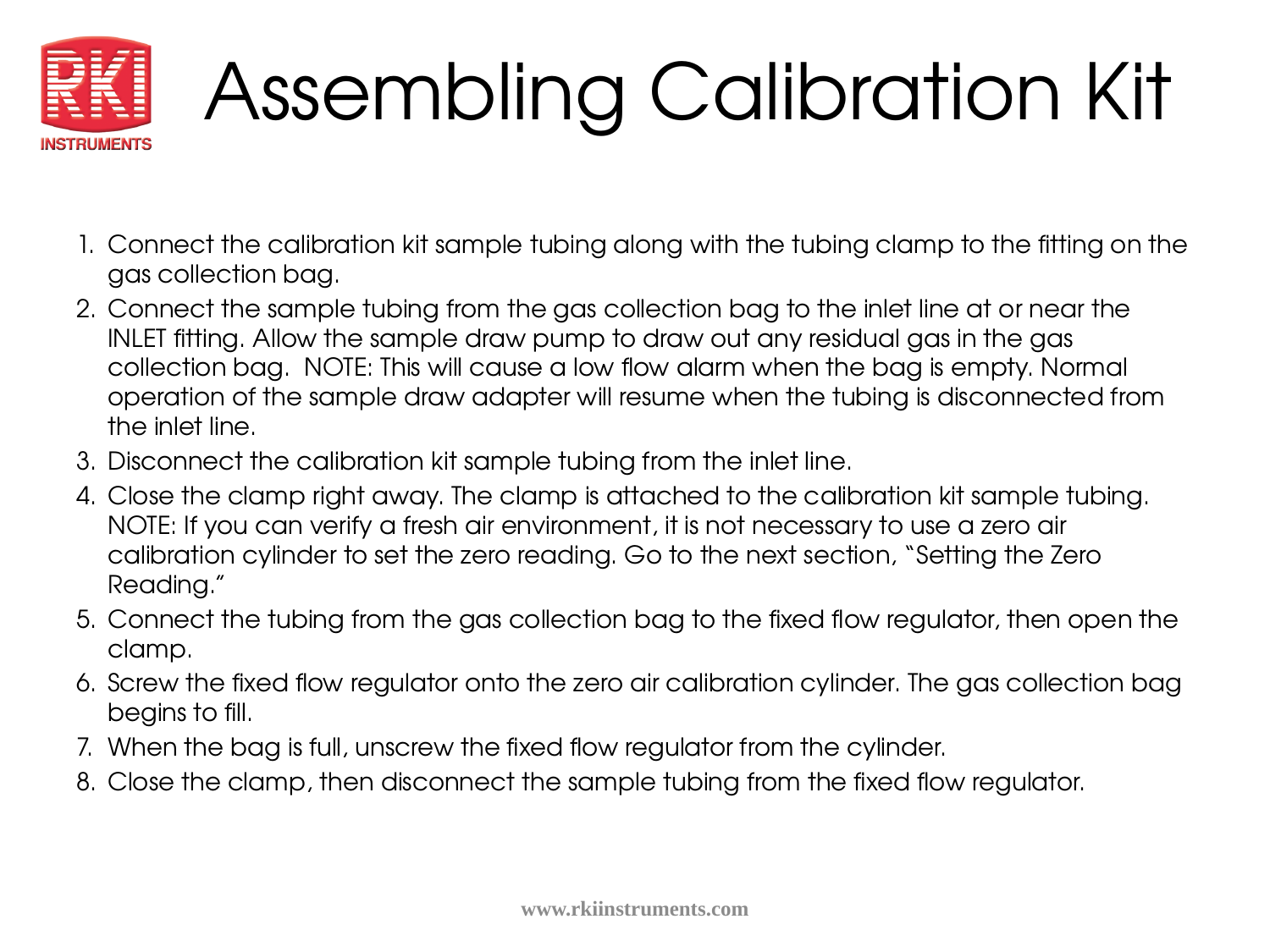

# Assembling Calibration Kit
Connect the calibration kit sample tubing along with the tubing clamp to the fitting on the gas collection bag.
Connect the sample tubing from the gas collection bag to the inlet line at or near the INLET fitting. Allow the sample draw pump to draw out any residual gas in the gas collection bag.  NOTE: This will cause a low flow alarm when the bag is empty. Normal operation of the sample draw adapter will resume when the tubing is disconnected from the inlet line.
Disconnect the calibration kit sample tubing from the inlet line.
Close the clamp right away. The clamp is attached to the calibration kit sample tubing.  NOTE: If you can verify a fresh air environment, it is not necessary to use a zero air calibration cylinder to set the zero reading. Go to the next section, “Setting the Zero Reading.”
Connect the tubing from the gas collection bag to the fixed flow regulator, then open the clamp.
Screw the fixed flow regulator onto the zero air calibration cylinder. The gas collection bag begins to fill.
When the bag is full, unscrew the fixed flow regulator from the cylinder.
Close the clamp, then disconnect the sample tubing from the fixed flow regulator.
www.rkiinstruments.com